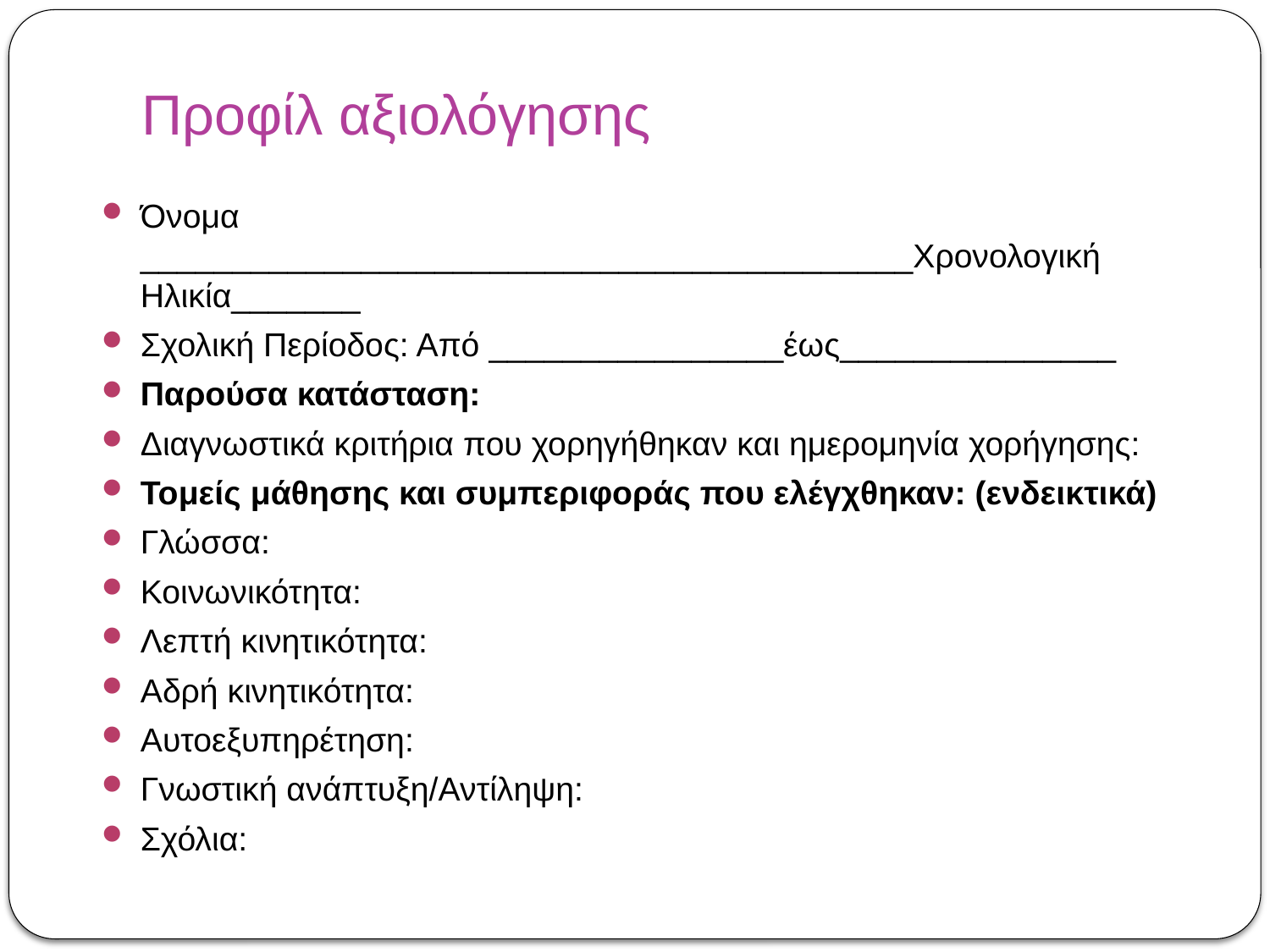

# Προφίλ αξιολόγησης
Όνομα __________________________________________Χρονολογική Ηλικία_______
Σχολική Περίοδος: Από ________________έως_______________
Παρούσα κατάσταση:
Διαγνωστικά κριτήρια που χορηγήθηκαν και ημερομηνία χορήγησης:
Τομείς μάθησης και συμπεριφοράς που ελέγχθηκαν: (ενδεικτικά)
Γλώσσα:
Κοινωνικότητα:
Λεπτή κινητικότητα:
Αδρή κινητικότητα:
Αυτοεξυπηρέτηση:
Γνωστική ανάπτυξη/Αντίληψη:
Σχόλια: